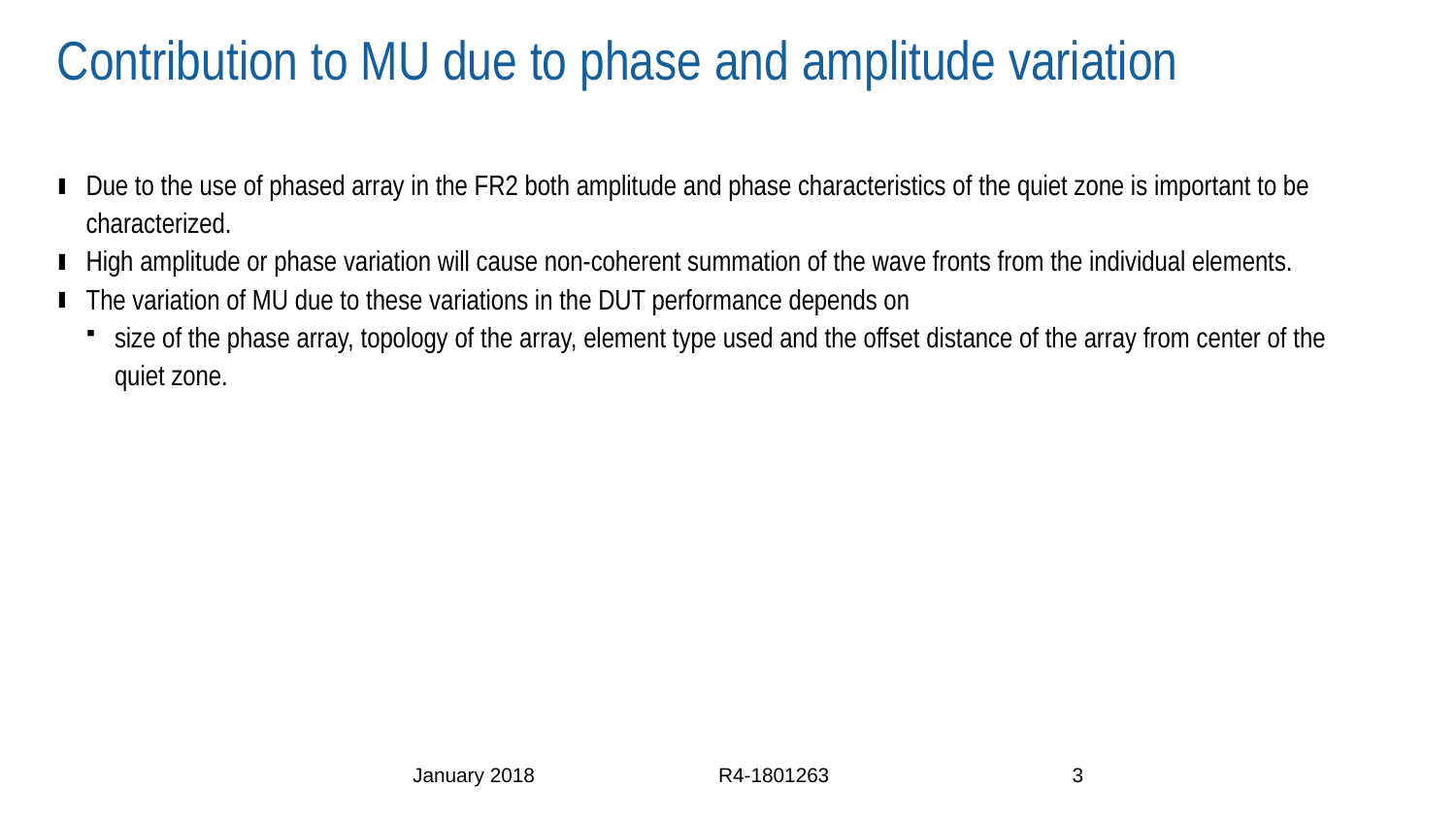

# Contribution to MU due to phase and amplitude variation
Due to the use of phased array in the FR2 both amplitude and phase characteristics of the quiet zone is important to be characterized.
High amplitude or phase variation will cause non-coherent summation of the wave fronts from the individual elements.
The variation of MU due to these variations in the DUT performance depends on
size of the phase array, topology of the array, element type used and the offset distance of the array from center of the quiet zone.

January 2018
R4-1801263
3